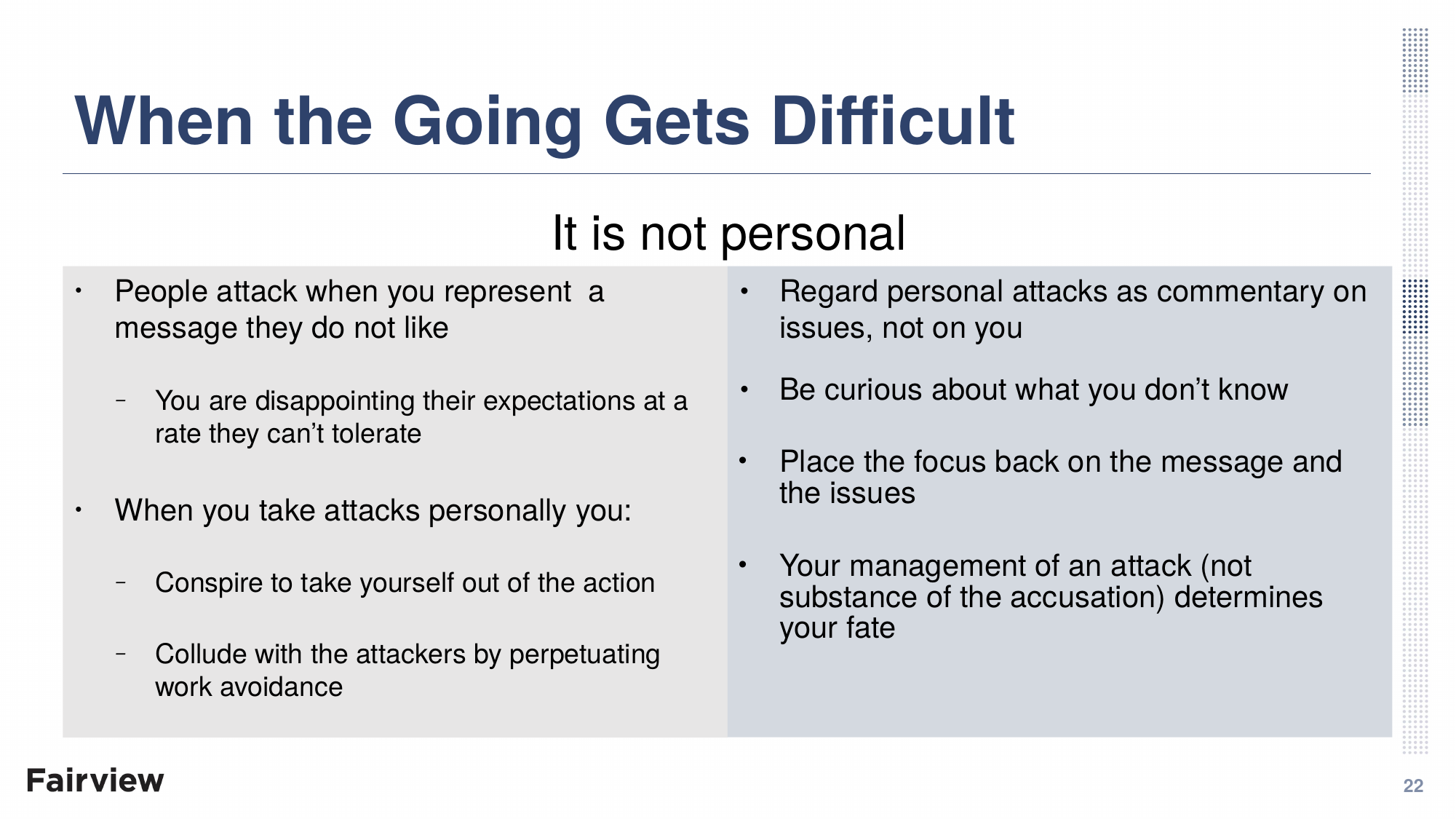

# When the Going Gets Difficult
It is not personal
People attack when you represent  a message they do not like
You are disappointing their expectations at a rate they can’t tolerate
When you take attacks personally you:
Conspire to take yourself out of the action
Collude with the attackers by perpetuating work avoidance
Regard personal attacks as commentary on issues, not on you
Be curious about what you don’t know
Place the focus back on the message and the issues
Your management of an attack (not substance of the accusation) determines your fate
22